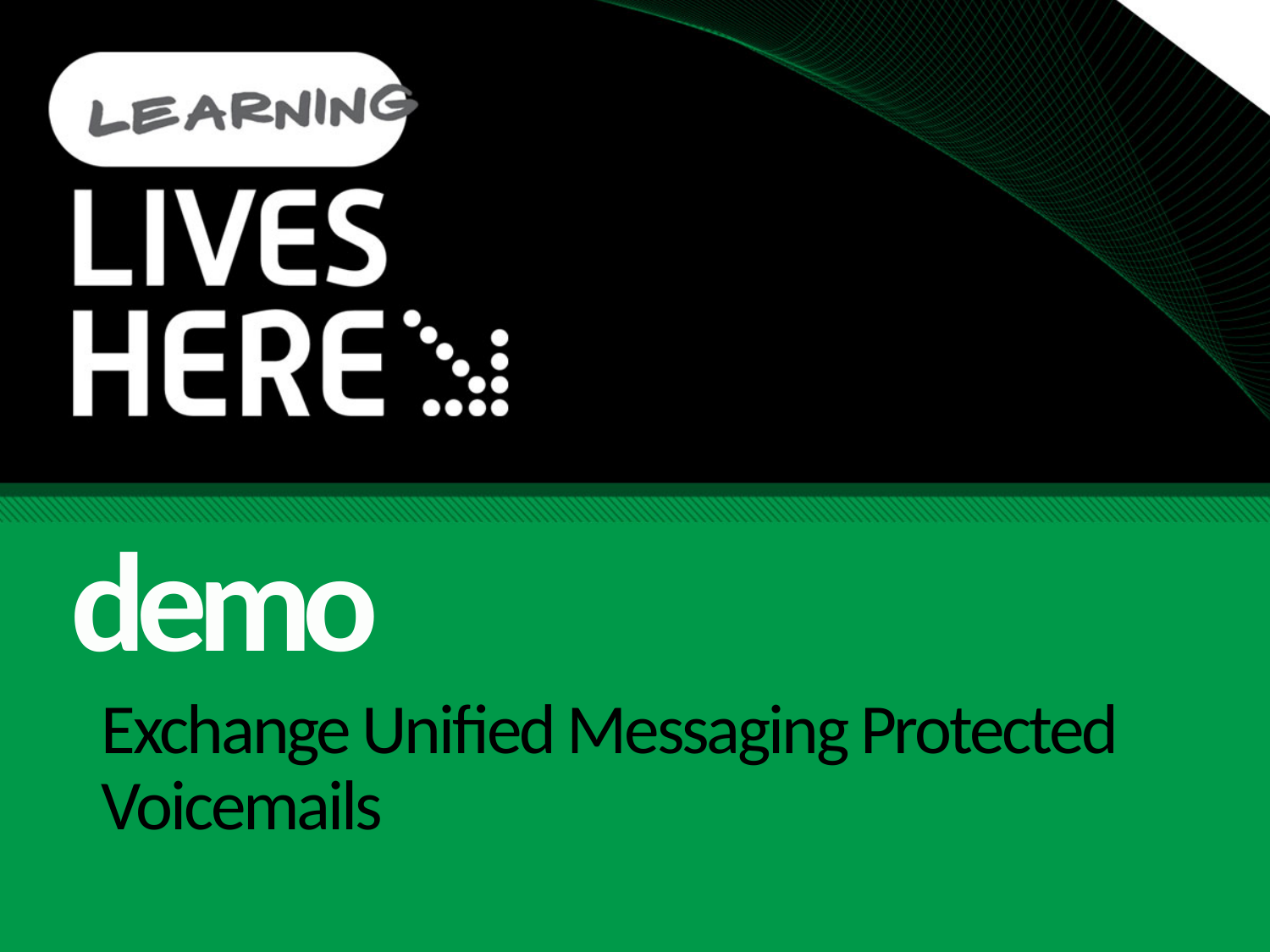

demo
# Exchange Unified Messaging Protected Voicemails